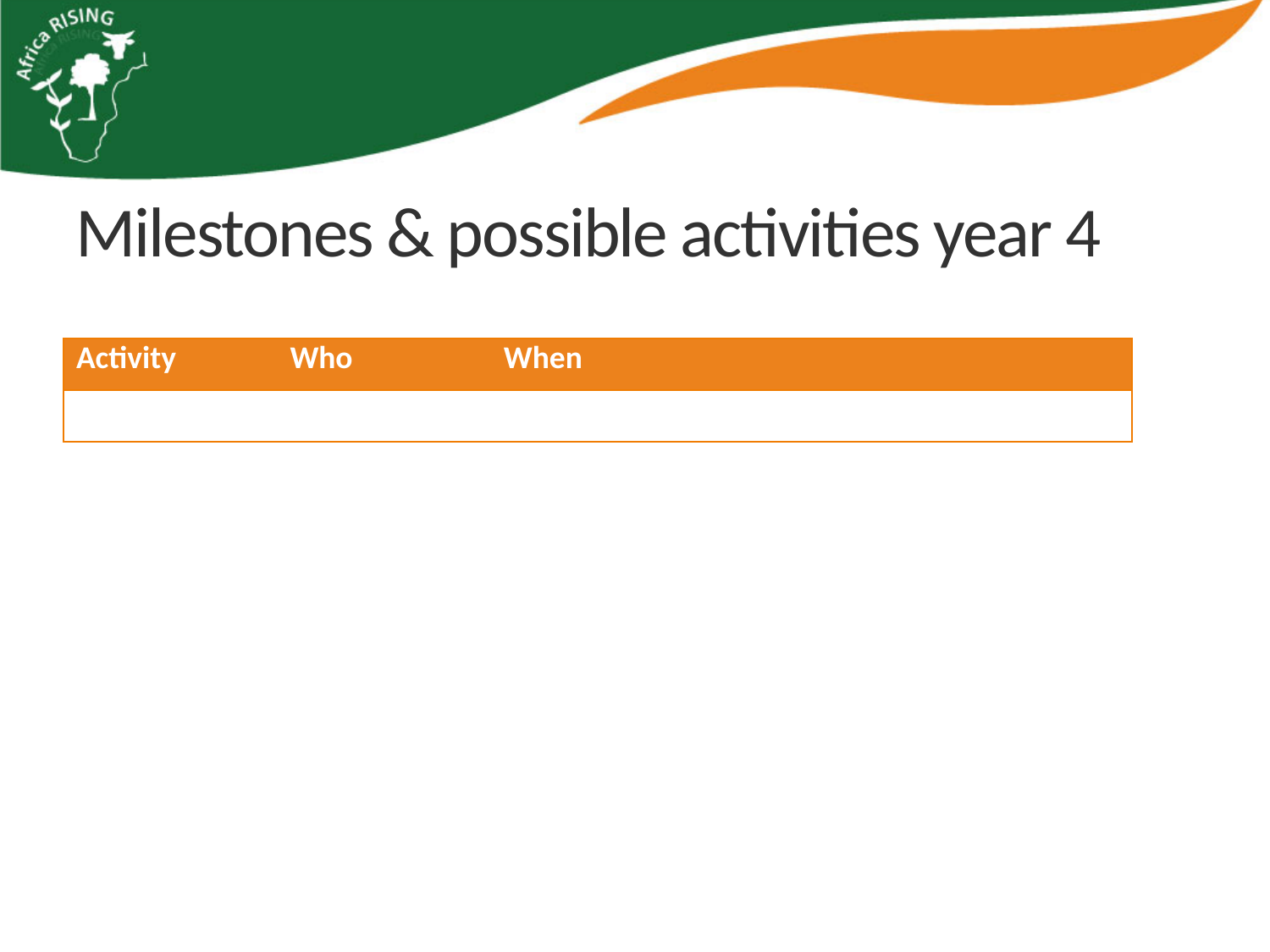

# Milestones & possible activities year 4
| Activity | Who | When |  |  |
| --- | --- | --- | --- | --- |
|  |  |  |  |  |